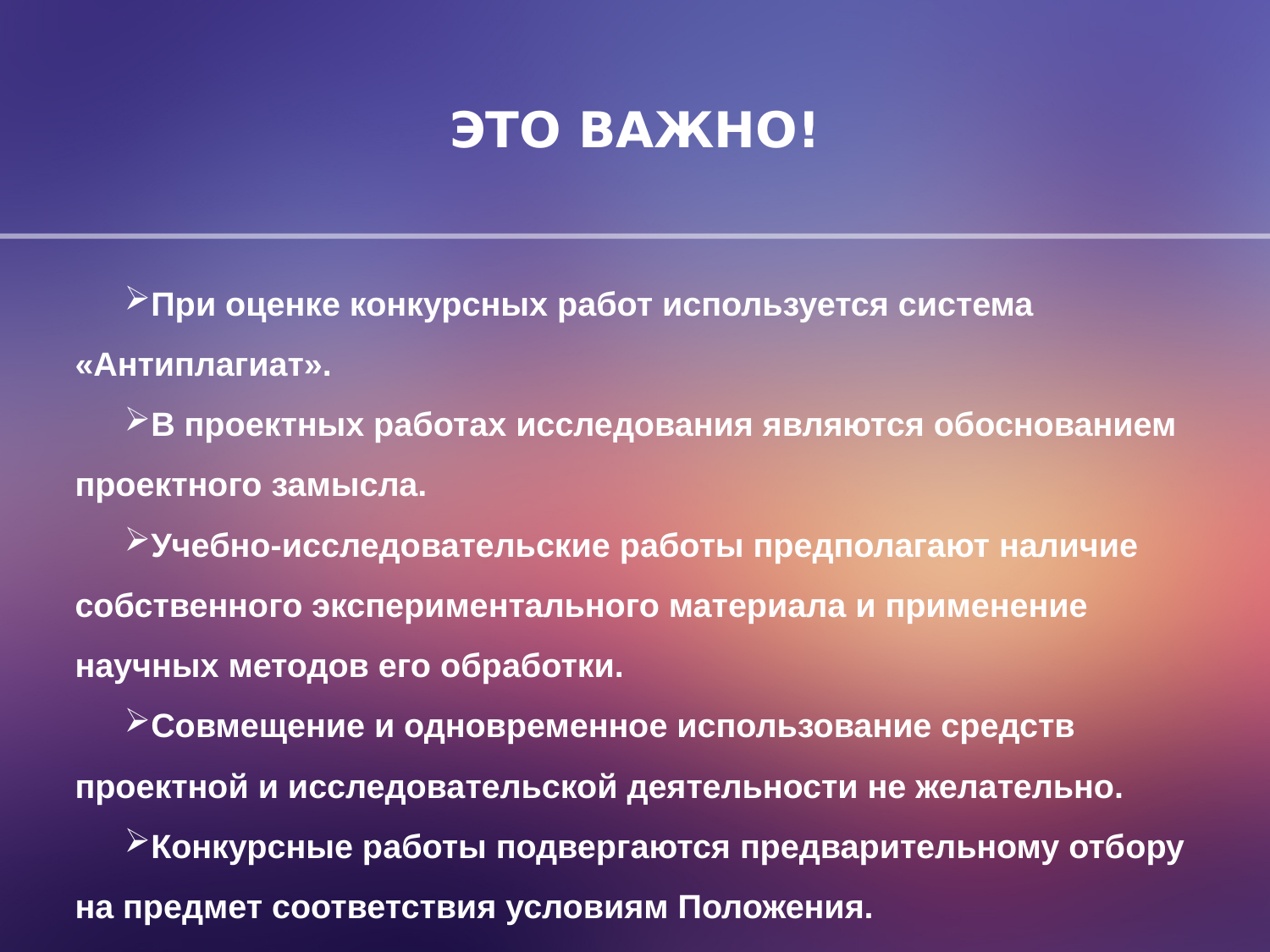

ЭТО ВАЖНО!
При оценке конкурсных работ используется система «Антиплагиат».
В проектных работах исследования являются обоснованием проектного замысла.
Учебно-исследовательские работы предполагают наличие собственного экспериментального материала и применение научных методов его обработки.
Совмещение и одновременное использование средств проектной и исследовательской деятельности не желательно.
Конкурсные работы подвергаются предварительному отбору на предмет соответствия условиям Положения.